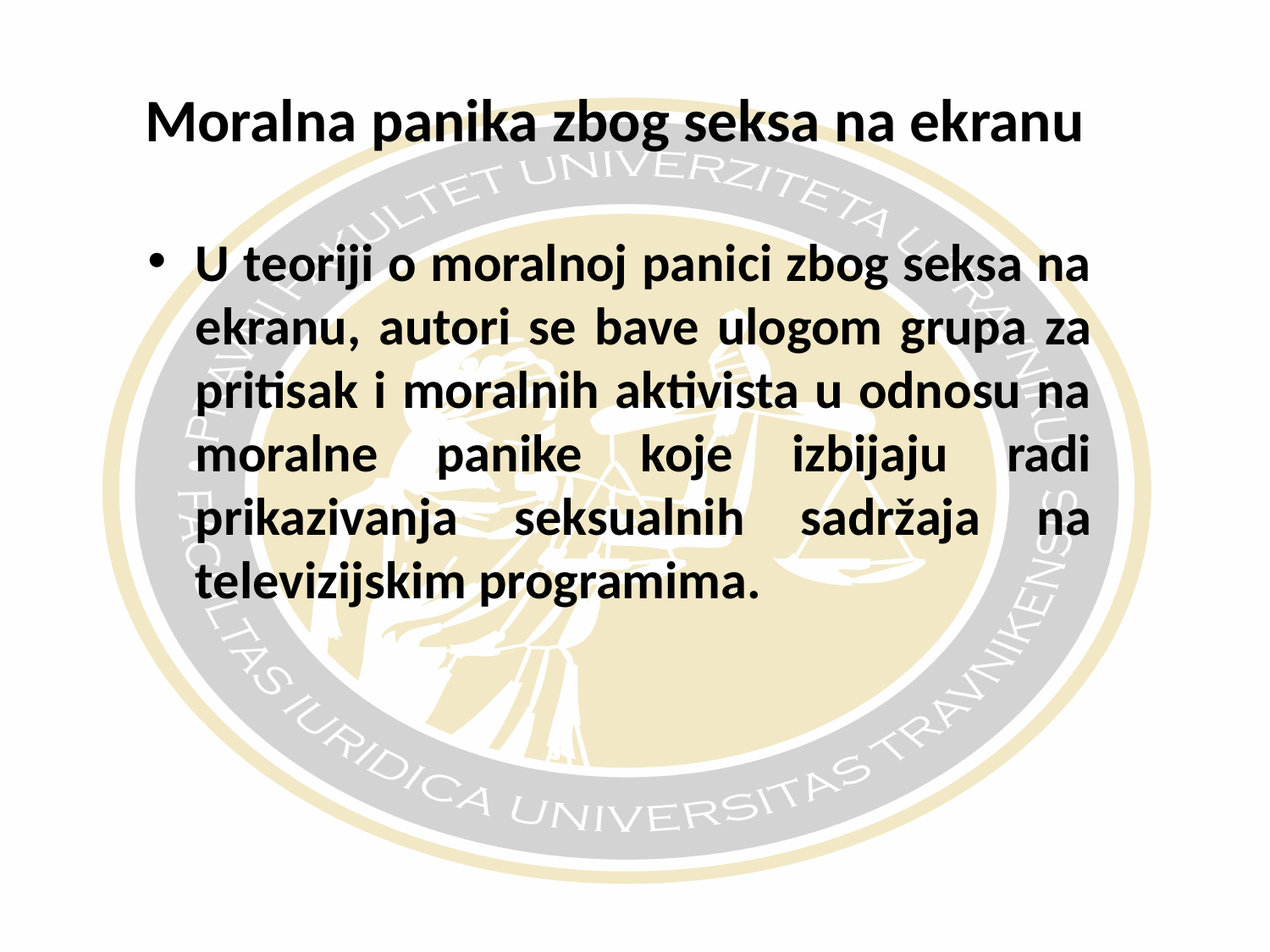

# Moralna panika zbog seksa na ekranu
U teoriji o moralnoj panici zbog seksa na ekranu, autori se bave ulogom grupa za pritisak i moralnih aktivista u odnosu na moralne panike koje izbijaju radi prikazivanja seksualnih sadržaja na televizijskim programima.